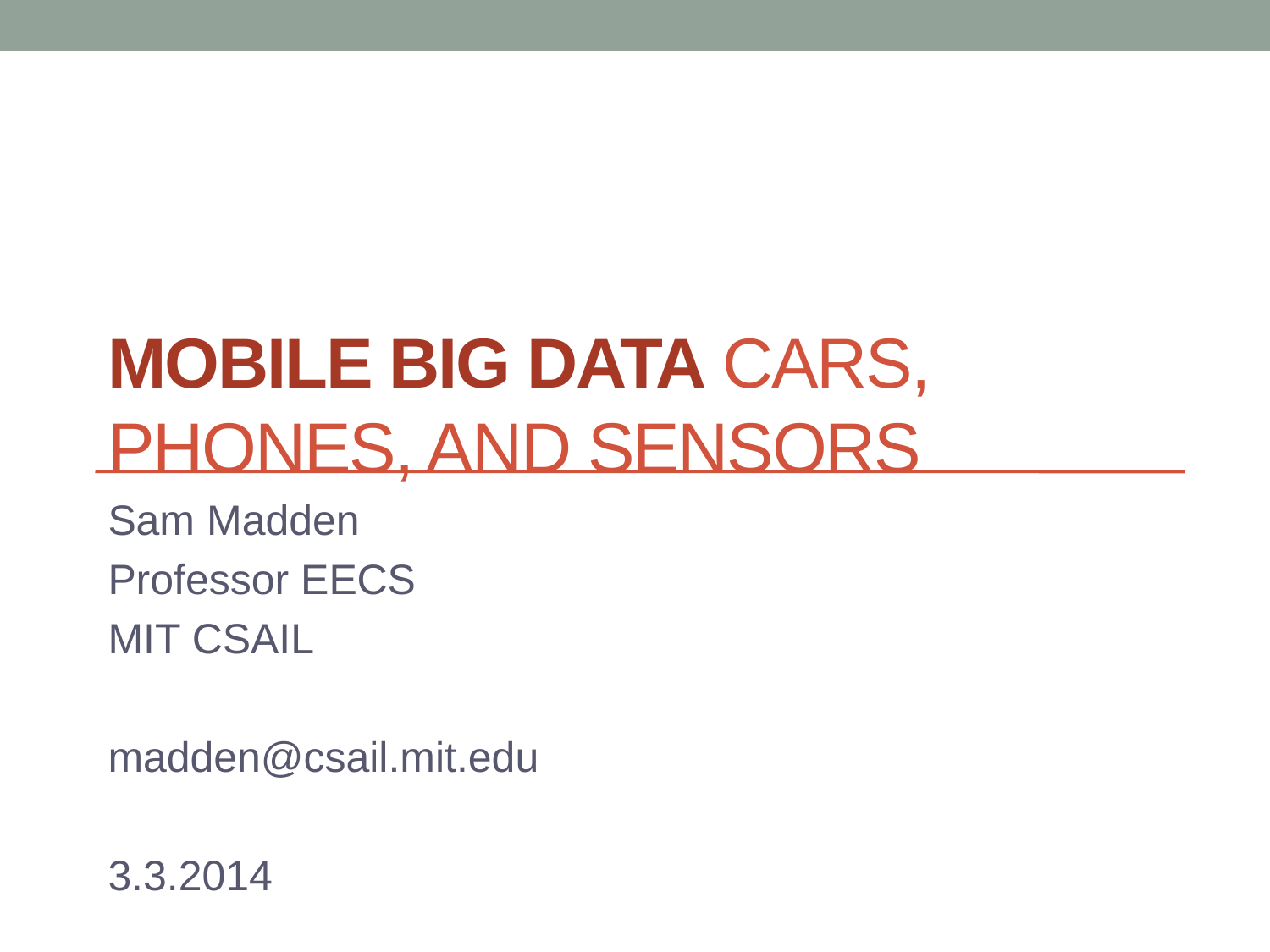

# Mobile Big Data Cars, Phones, and Sensors
Sam Madden
Professor EECS
MIT CSAIL

madden@csail.mit.edu

3.3.2014